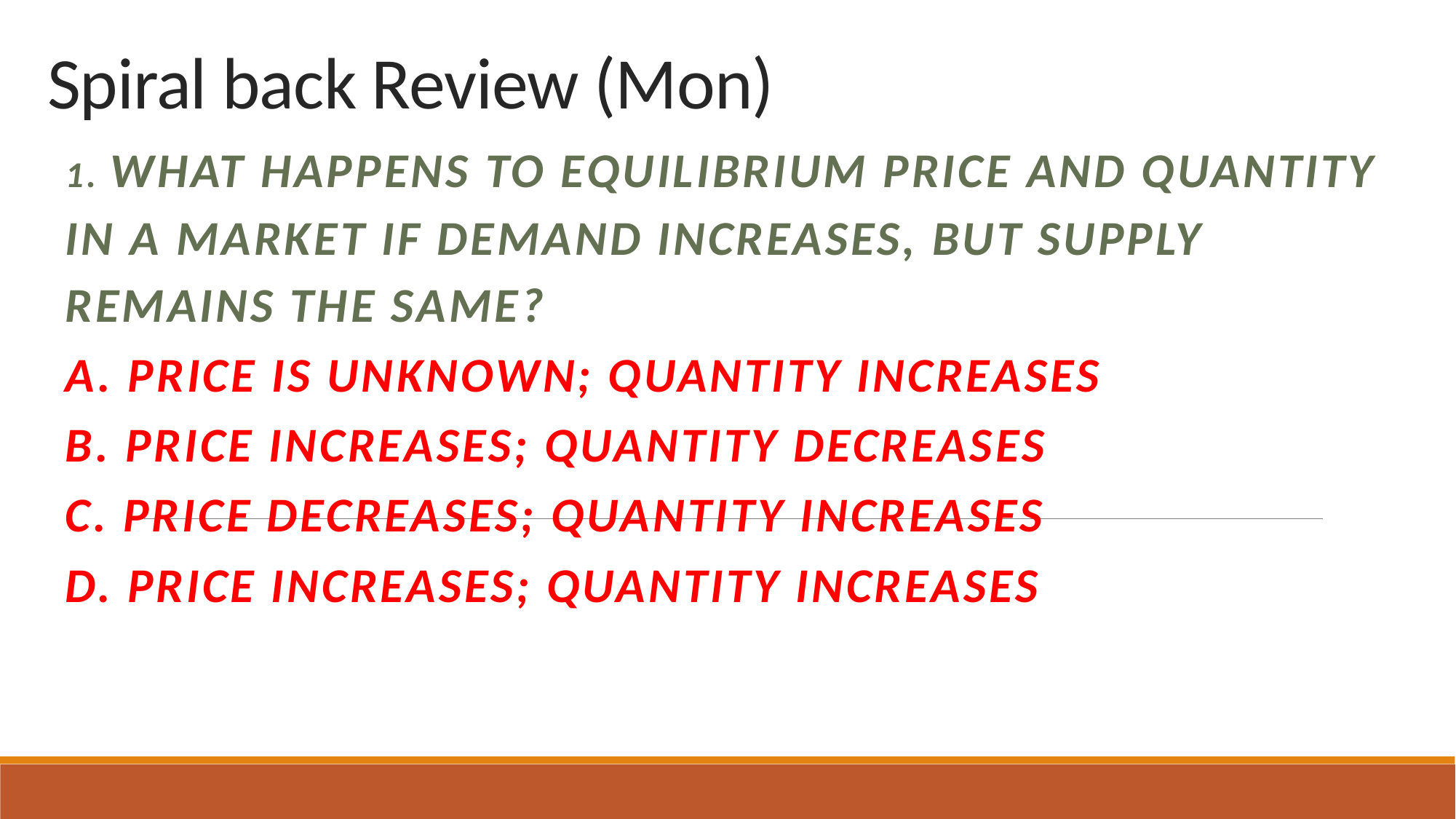

# Spiral back Review (Mon)
1. What happens to equilibrium price and quantity in a market if demand increases, but supply remains the same?
A. price is unknown; quantity increases
B. price increases; quantity decreases
C. price decreases; quantity increases
D. price increases; quantity increases